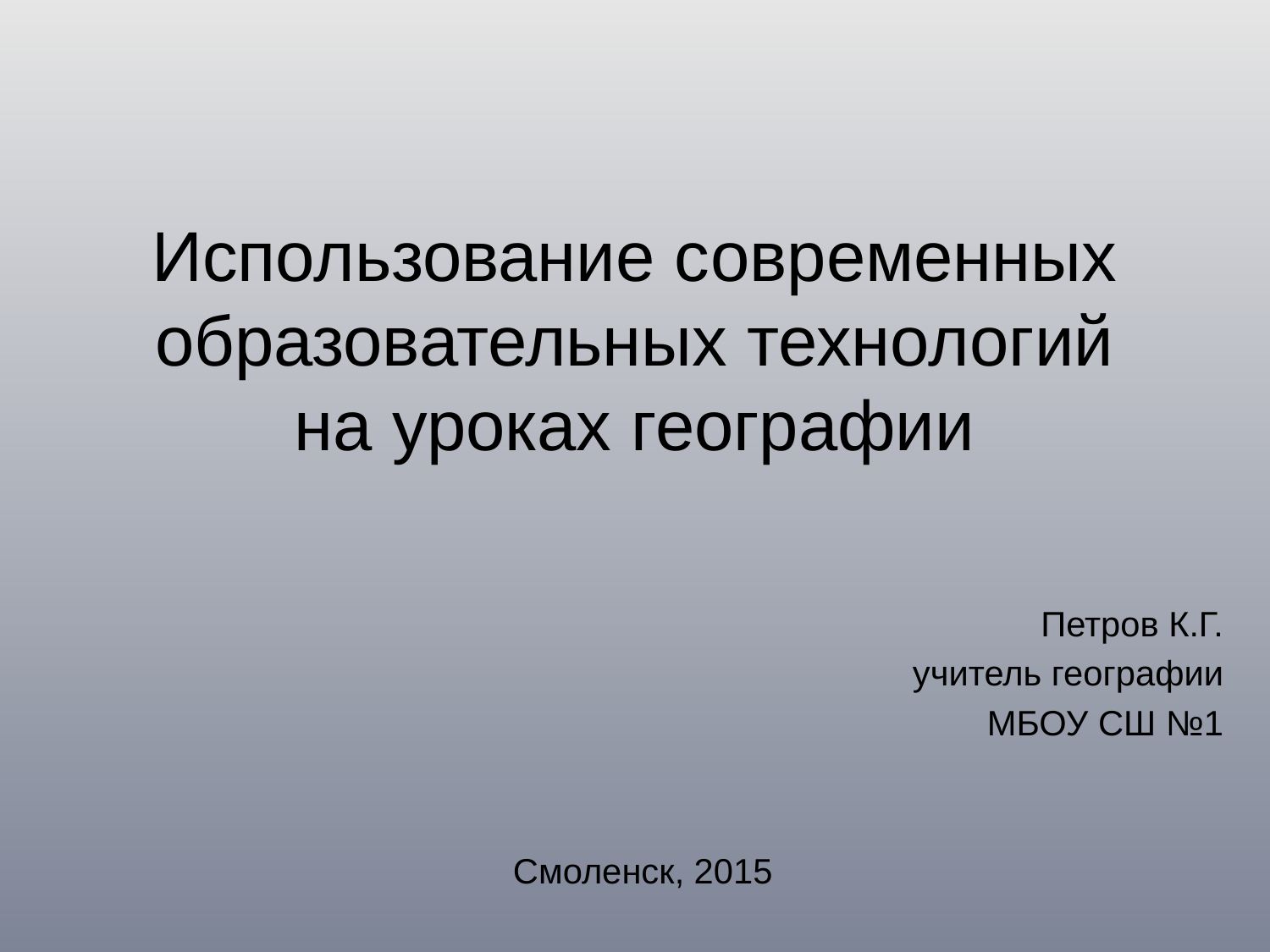

# Использование современных образовательных технологий на уроках географии
Петров К.Г.
учитель географии
МБОУ СШ №1

Смоленск, 2015